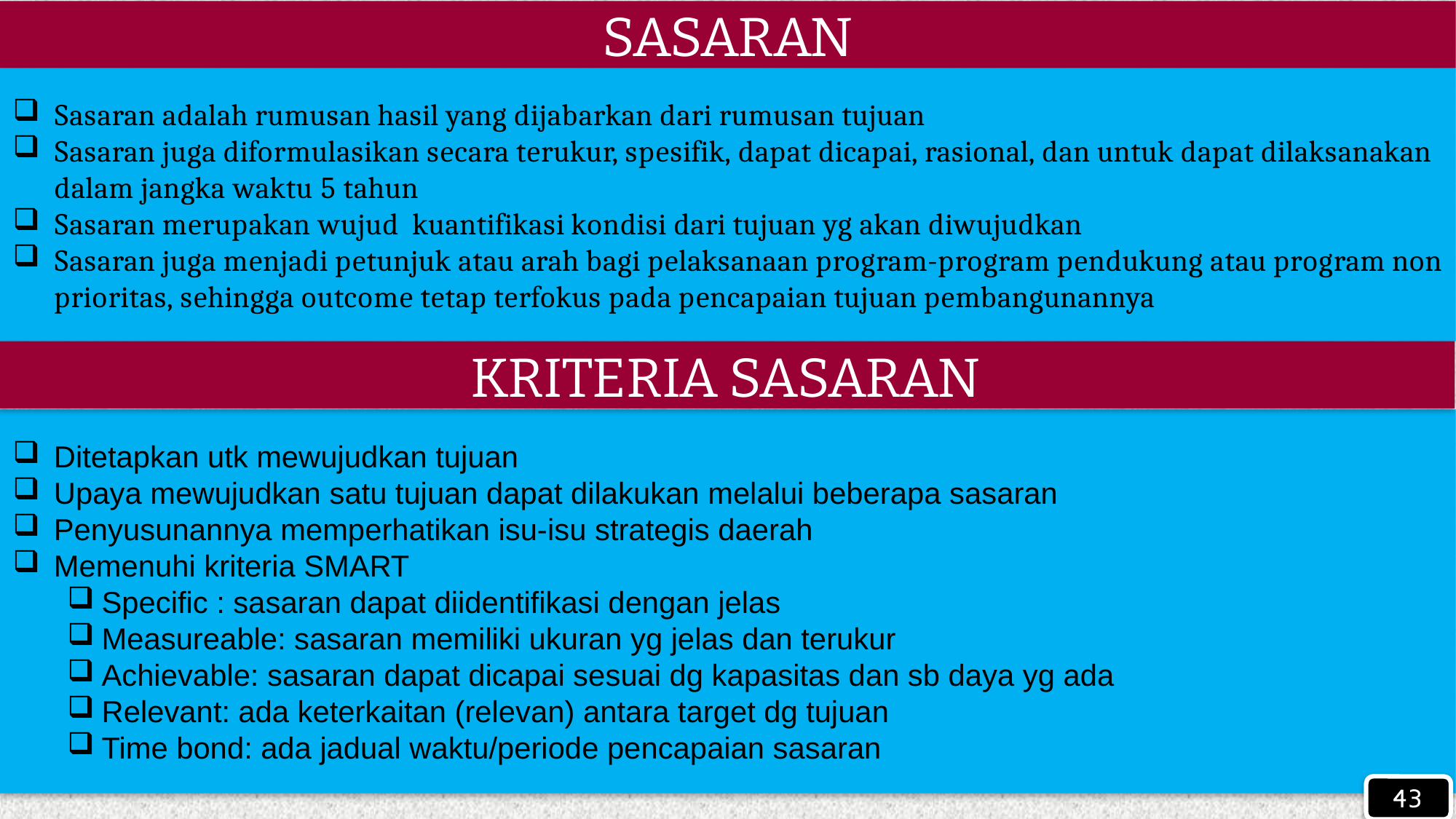

SASARAN
Sasaran adalah rumusan hasil yang dijabarkan dari rumusan tujuan
Sasaran juga diformulasikan secara terukur, spesifik, dapat dicapai, rasional, dan untuk dapat dilaksanakan dalam jangka waktu 5 tahun
Sasaran merupakan wujud  kuantifikasi kondisi dari tujuan yg akan diwujudkan
Sasaran juga menjadi petunjuk atau arah bagi pelaksanaan program-program pendukung atau program non prioritas, sehingga outcome tetap terfokus pada pencapaian tujuan pembangunannya
KRITERIA SASARAN
Ditetapkan utk mewujudkan tujuan
Upaya mewujudkan satu tujuan dapat dilakukan melalui beberapa sasaran
Penyusunannya memperhatikan isu-isu strategis daerah
Memenuhi kriteria SMART
Specific : sasaran dapat diidentifikasi dengan jelas
Measureable: sasaran memiliki ukuran yg jelas dan terukur
Achievable: sasaran dapat dicapai sesuai dg kapasitas dan sb daya yg ada
Relevant: ada keterkaitan (relevan) antara target dg tujuan
Time bond: ada jadual waktu/periode pencapaian sasaran
43